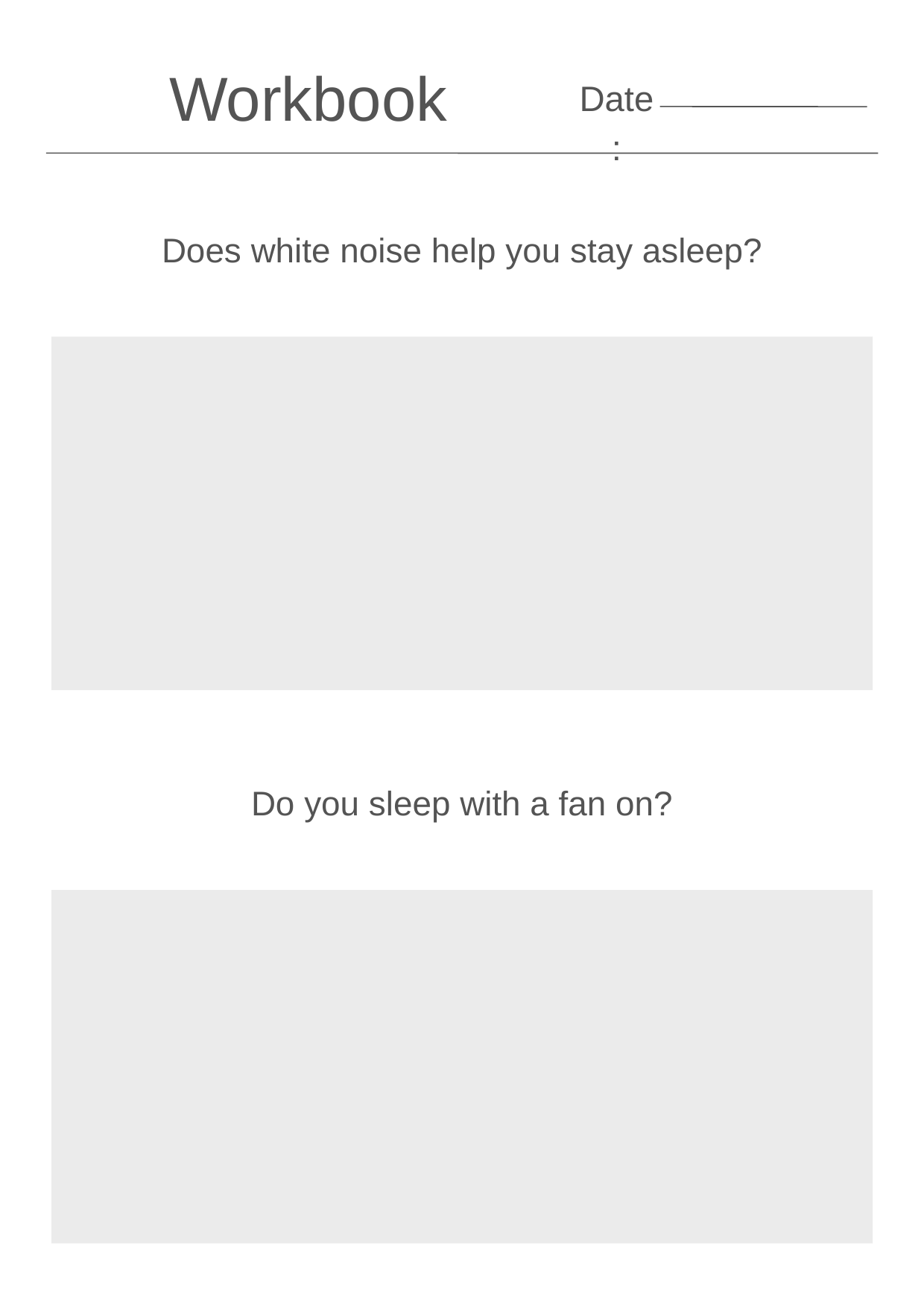

Workbook
Date:

Does white noise help you stay asleep?

Do you sleep with a fan on?